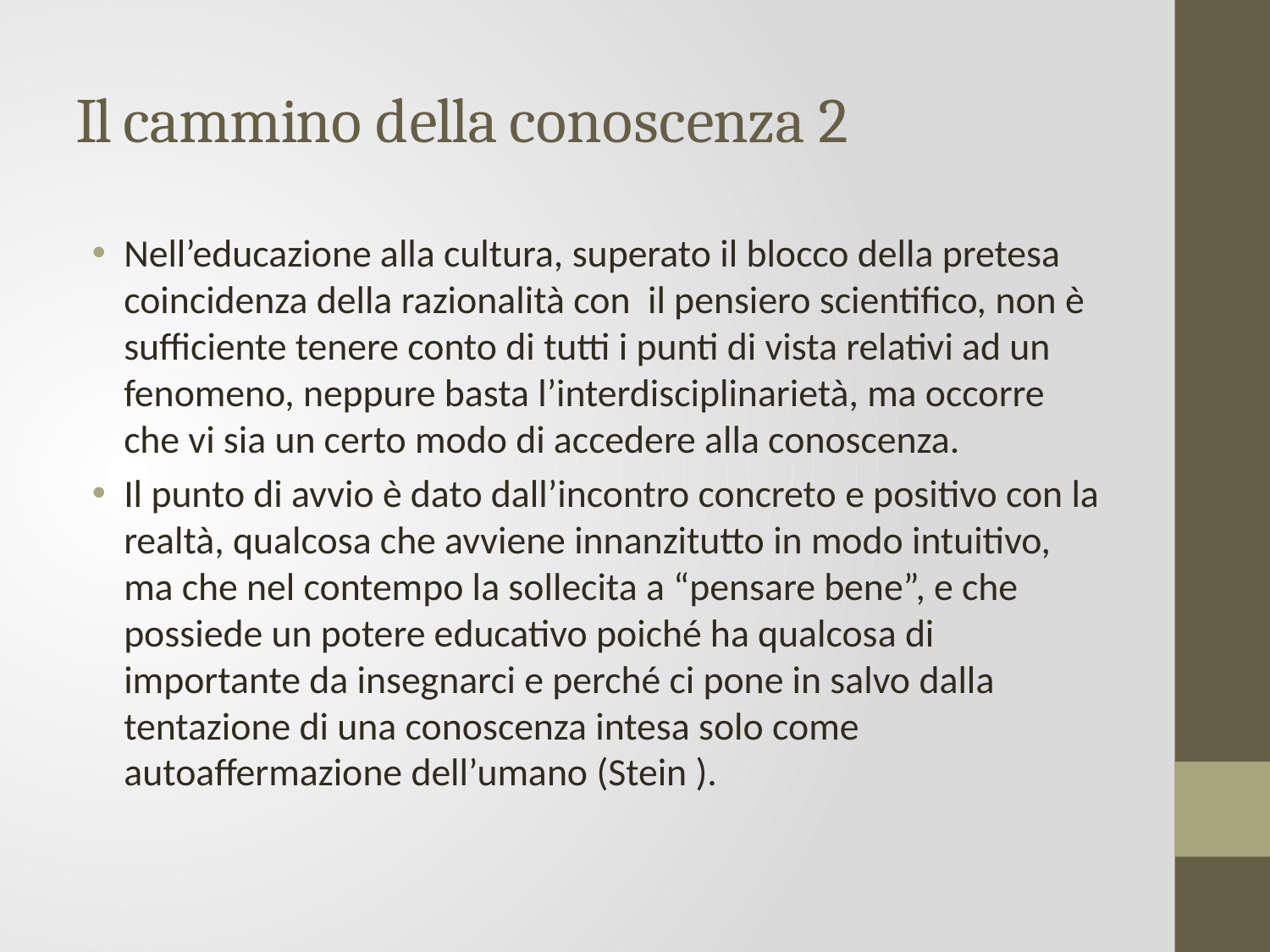

# Il cammino della conoscenza 2
Nell’educazione alla cultura, superato il blocco della pretesa coincidenza della razionalità con  il pensiero scientifico, non è sufficiente tenere conto di tutti i punti di vista relativi ad un fenomeno, neppure basta l’interdisciplinarietà, ma occorre che vi sia un certo modo di accedere alla conoscenza.
Il punto di avvio è dato dall’incontro concreto e positivo con la realtà, qualcosa che avviene innanzitutto in modo intuitivo, ma che nel contempo la sollecita a “pensare bene”, e che possiede un potere educativo poiché ha qualcosa di importante da insegnarci e perché ci pone in salvo dalla tentazione di una conoscenza intesa solo come autoaffermazione dell’umano (Stein ).